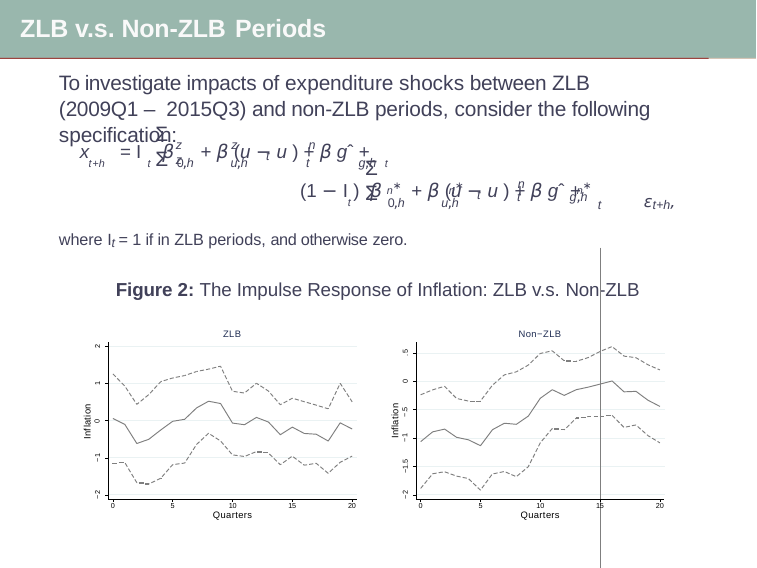

# ZLB v.s. Non-ZLB Periods

To investigate impacts of expenditure shocks between ZLB (2009Q1 –  2015Q3) and non-ZLB periods, consider the following specification:
Σ	Σ
z	z	n	z
x	= I    β	+ β (u − u ) + β gˆ +
t
t+h	t	0,h	u,h
t	g,h t
Σ	Σ
n∗	n∗	n∗
n
(1 − I )  β	+ β (u − u ) + β gˆ +
t	εt+h,
t
t	0,h	u,h
t	g,h
where It = 1 if in ZLB periods, and otherwise zero.

Figure 2: The Impulse Response of Inflation: ZLB v.s. Non-ZLB
ZLB
Non−ZLB

2
.5

0
1
Inflation
0
Inflation
−1         −.5
−1
−1.5
−2
−2
|  |  |  |  |  |  |  |  |  |  |
| --- | --- | --- | --- | --- | --- | --- | --- | --- | --- |
|  |  |  |  |  |  |  |  |  |  |

0
5
10
Quarters
15
20
0
5
10
Quarters
15
20